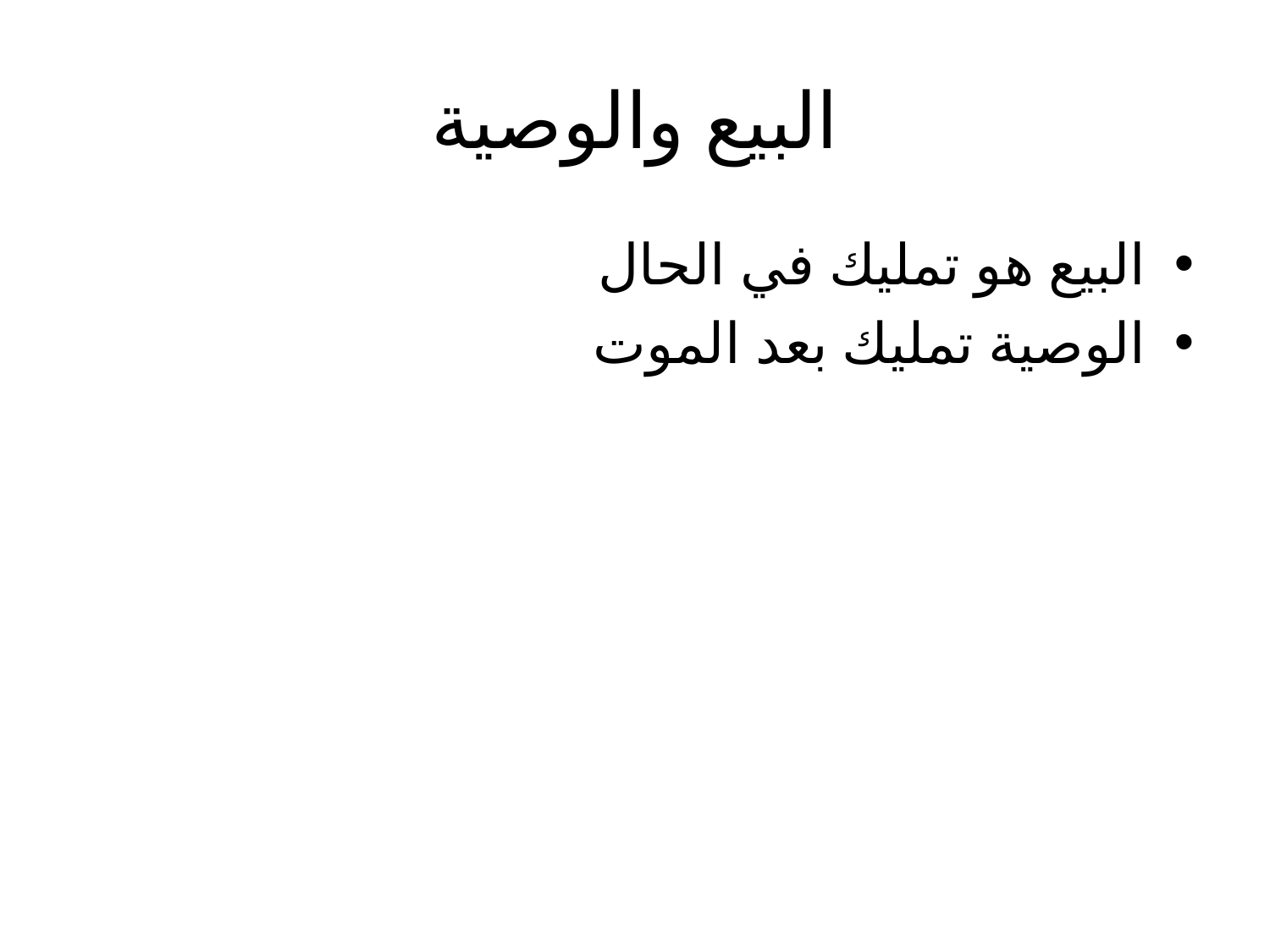

# البيع والوصية
البيع هو تمليك في الحال
الوصية تمليك بعد الموت